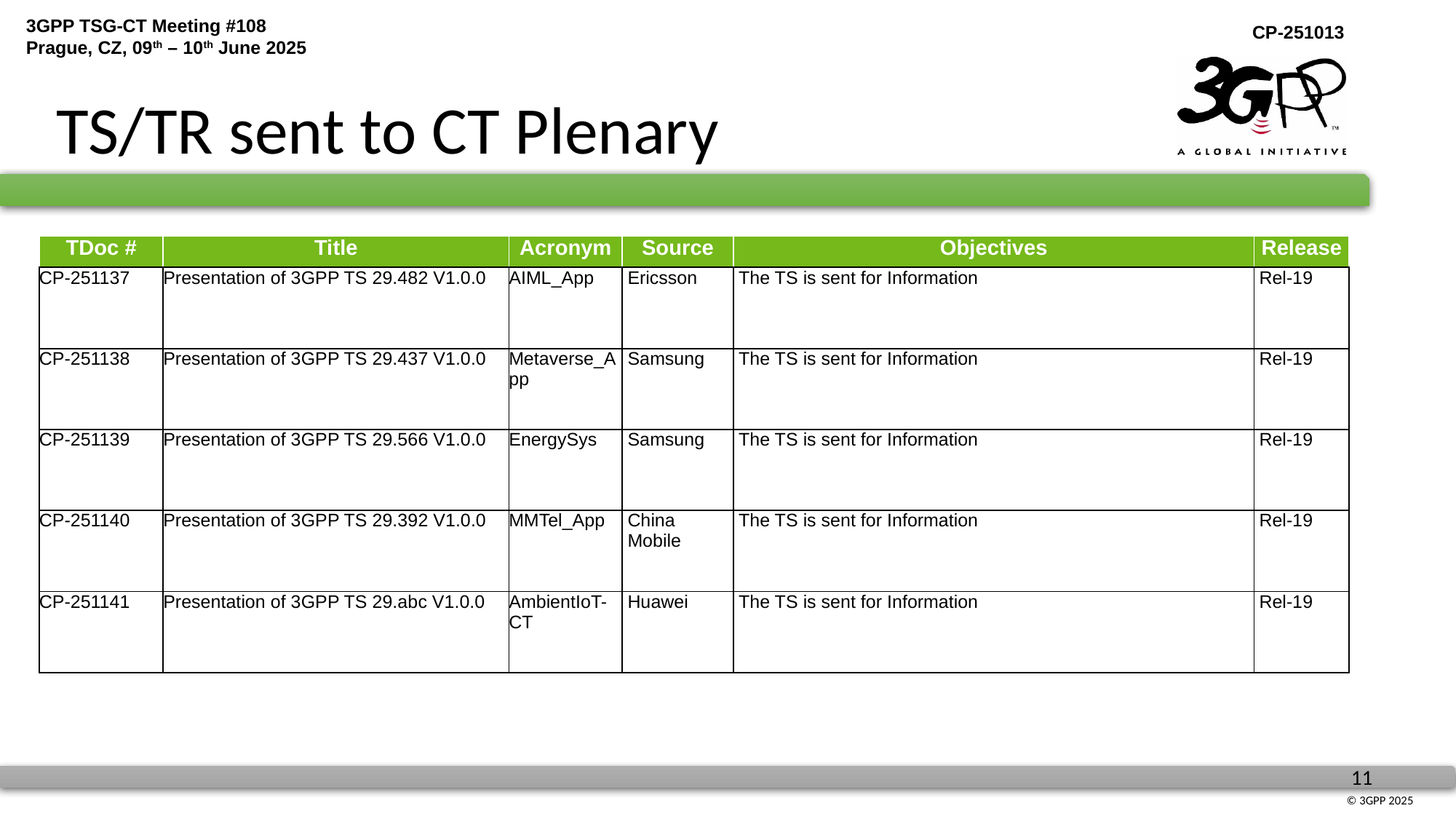

# TS/TR sent to CT Plenary
| TDoc # | Title | Acronym | Source | Objectives | Release |
| --- | --- | --- | --- | --- | --- |
| CP-251137 | Presentation of 3GPP TS 29.482 V1.0.0 | AIML\_App | Ericsson | The TS is sent for Information | Rel-19 |
| CP-251138 | Presentation of 3GPP TS 29.437 V1.0.0 | Metaverse\_App | Samsung | The TS is sent for Information | Rel-19 |
| CP-251139 | Presentation of 3GPP TS 29.566 V1.0.0 | EnergySys | Samsung | The TS is sent for Information | Rel-19 |
| CP-251140 | Presentation of 3GPP TS 29.392 V1.0.0 | MMTel\_App | China Mobile | The TS is sent for Information | Rel-19 |
| CP-251141 | Presentation of 3GPP TS 29.abc V1.0.0 | AmbientIoT-CT | Huawei | The TS is sent for Information | Rel-19 |